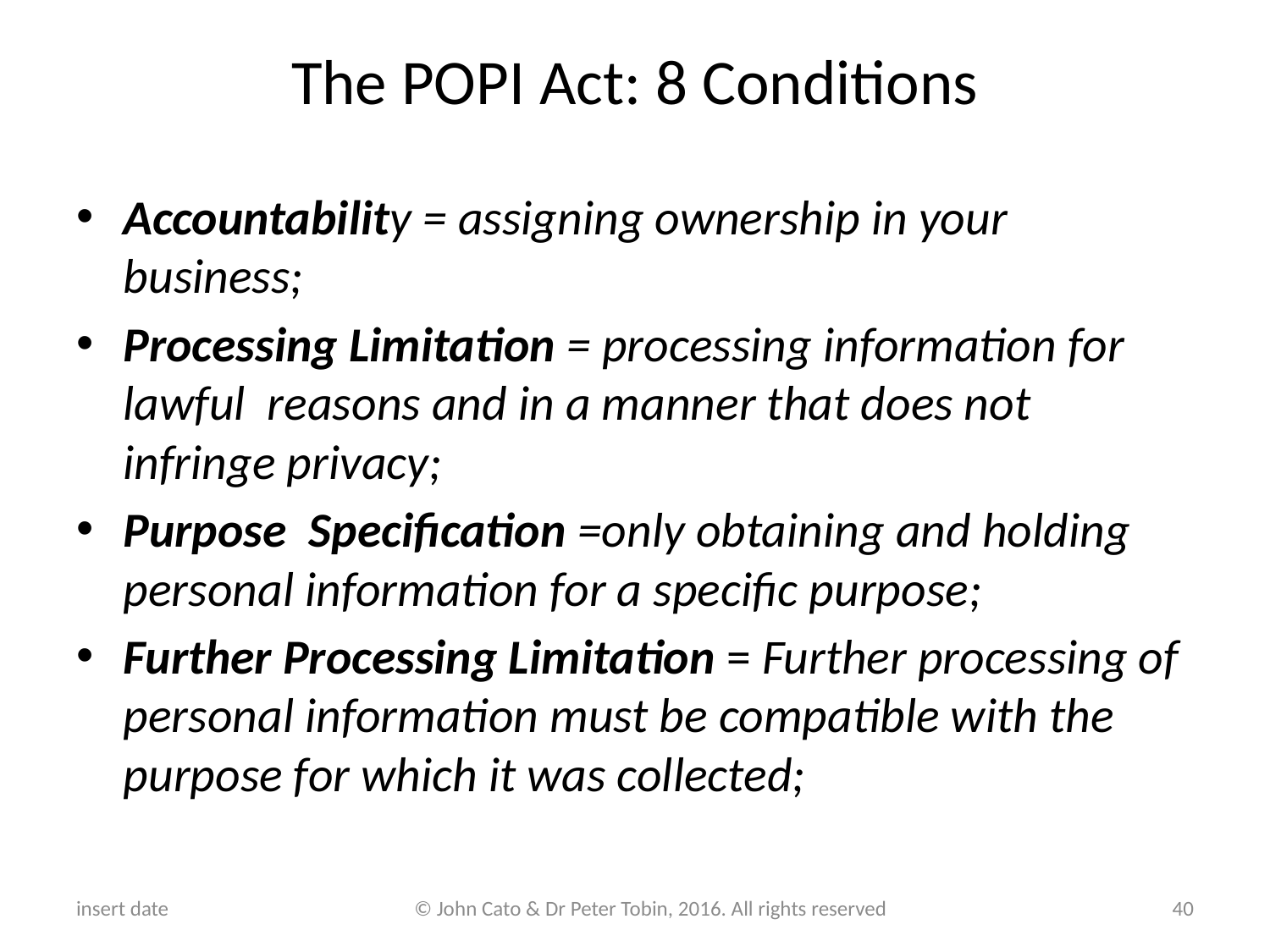

# The POPI Act: 8 Conditions
Accountability = assigning ownership in your business;
Processing Limitation = processing information for lawful  reasons and in a manner that does not infringe privacy;
Purpose  Specification =only obtaining and holding personal information for a specific purpose;
Further Processing Limitation = Further processing of personal information must be compatible with the purpose for which it was collected;

insert date
© John Cato & Dr Peter Tobin, 2016. All rights reserved
40